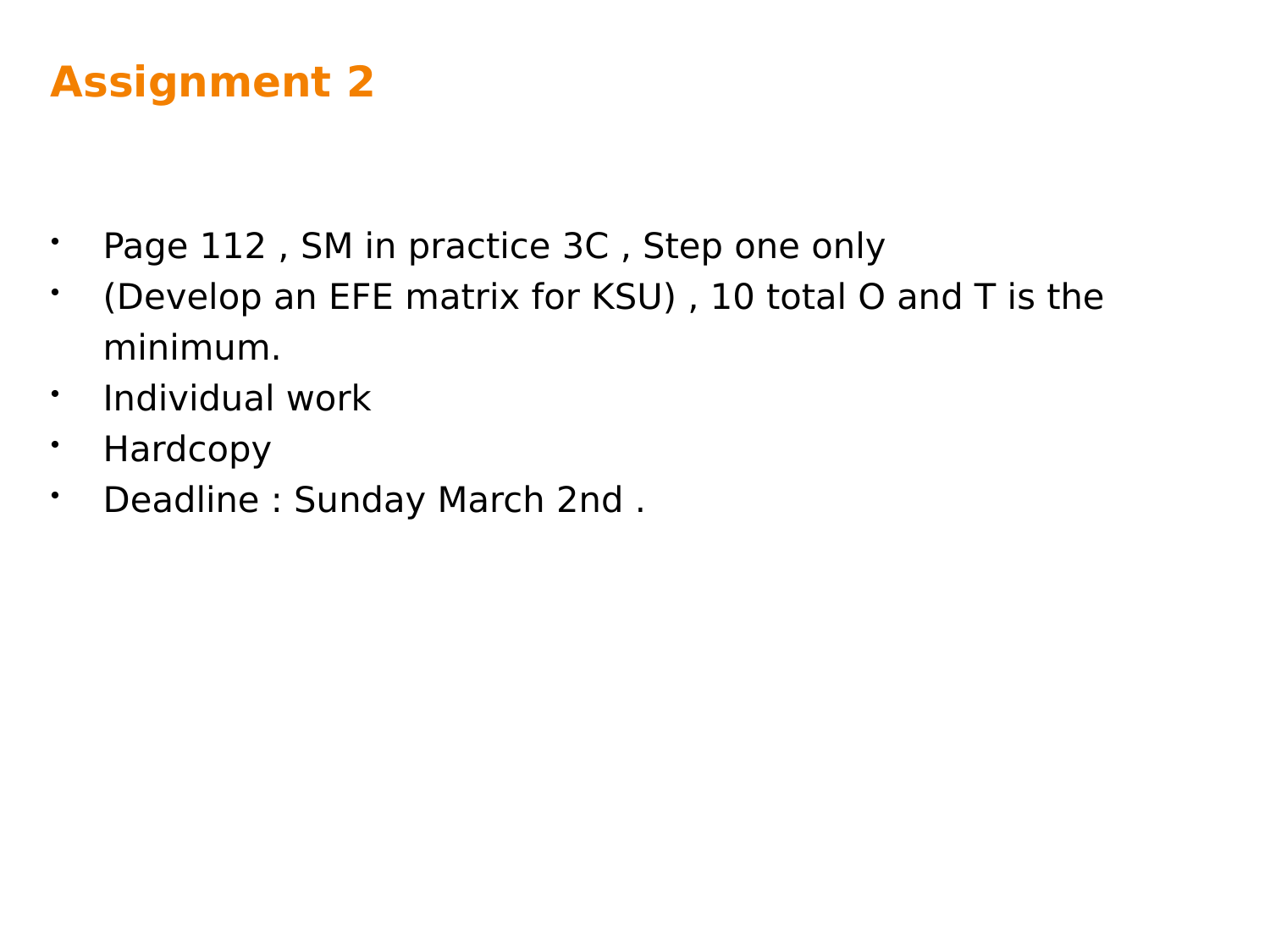

# Assignment 2
Page 112 , SM in practice 3C , Step one only
(Develop an EFE matrix for KSU) , 10 total O and T is the minimum.
Individual work
Hardcopy
Deadline : Sunday March 2nd .